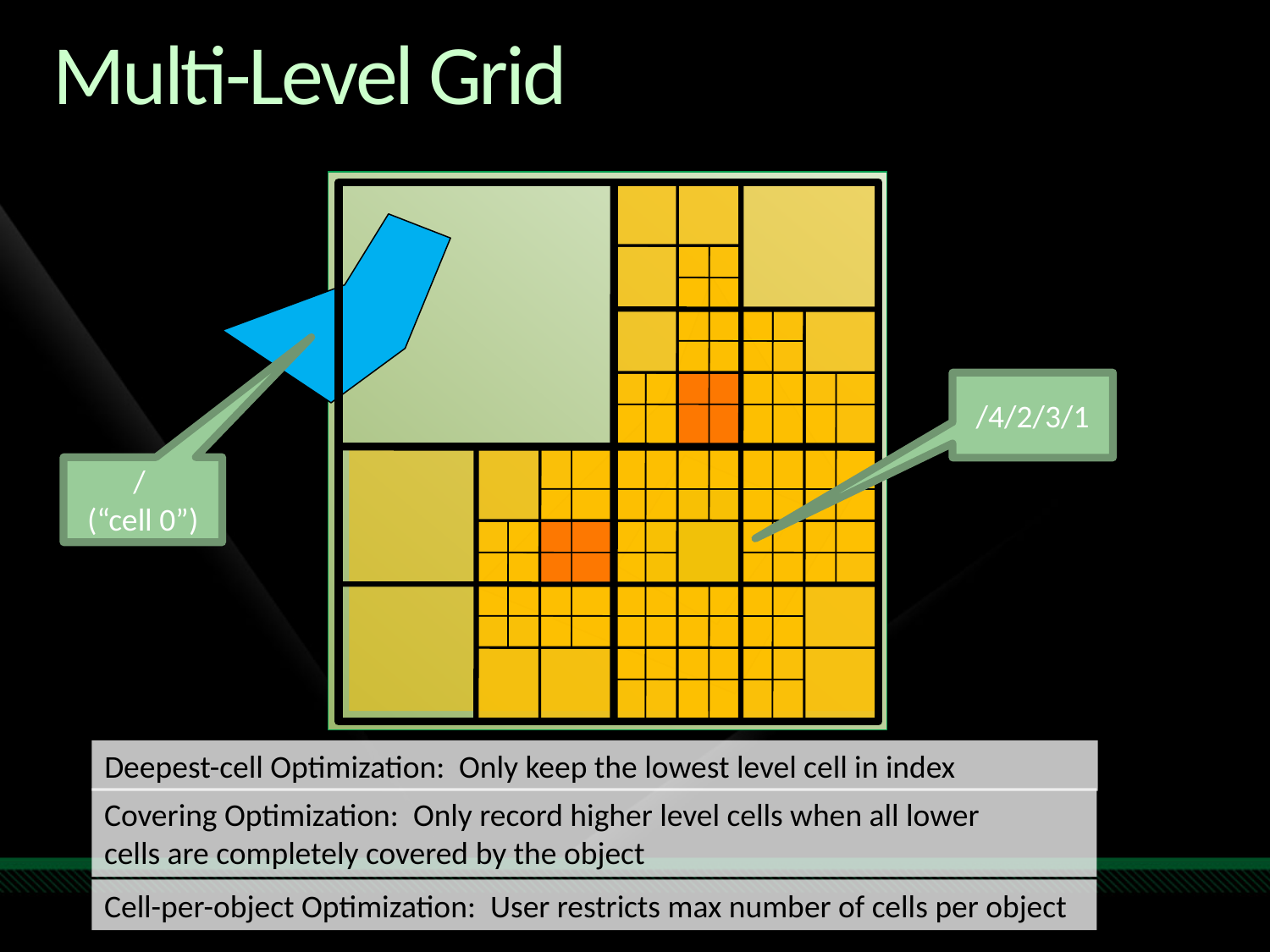

# Multi-Level Grid

/4/2/3/1
/
(“cell 0”)
Deepest-cell Optimization:  Only keep the lowest level cell in index
Covering Optimization:  Only record higher level cells when all lower
cells are completely covered by the object
Cell-per-object Optimization:  User restricts max number of cells per object